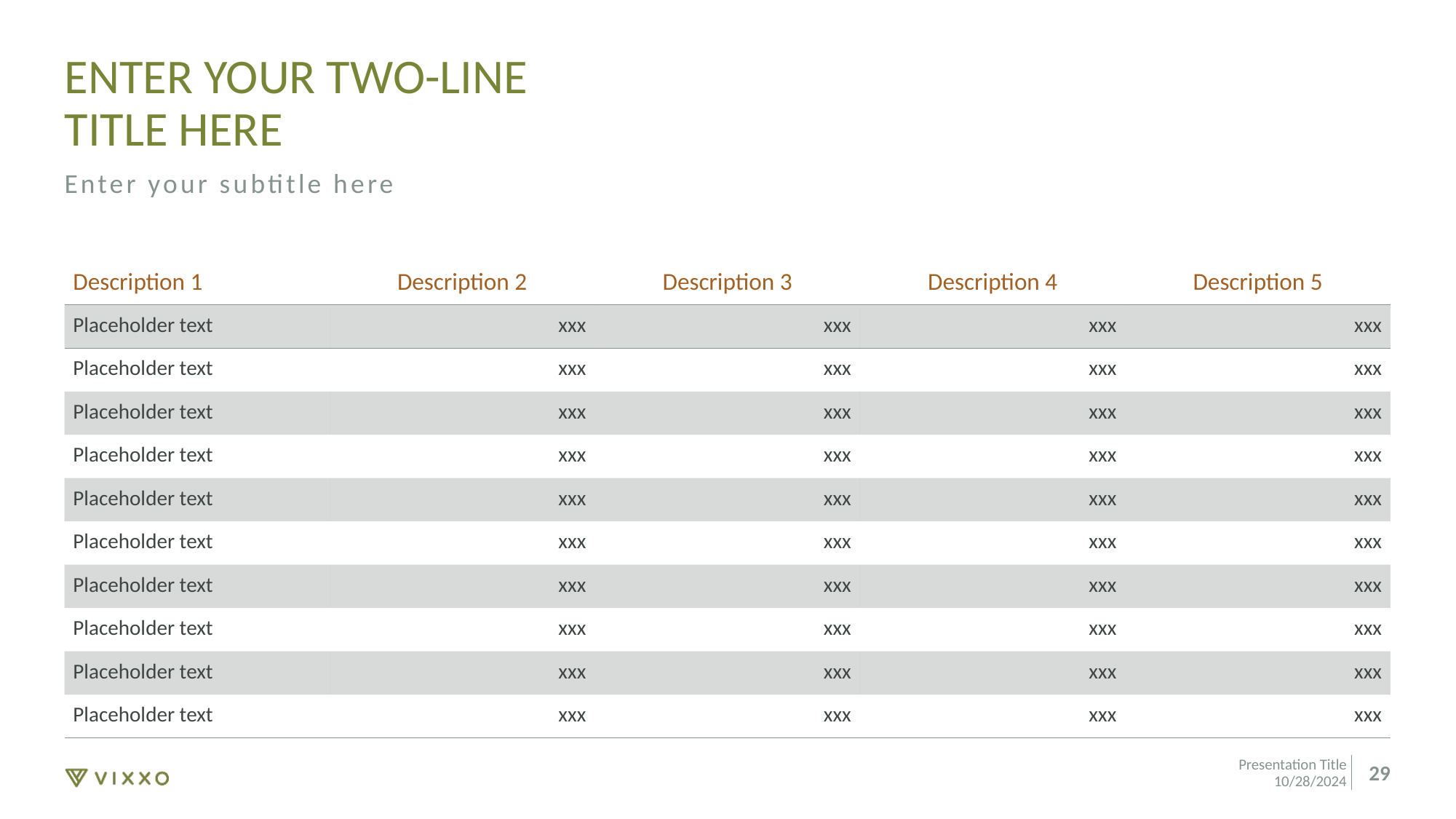

# enter Your two-line title here
Enter your subtitle here
| Description 1 | Description 2 | Description 3 | Description 4 | Description 5 |
| --- | --- | --- | --- | --- |
| Placeholder text | xxx | xxx | xxx | xxx |
| Placeholder text | xxx | xxx | xxx | xxx |
| Placeholder text | xxx | xxx | xxx | xxx |
| Placeholder text | xxx | xxx | xxx | xxx |
| Placeholder text | xxx | xxx | xxx | xxx |
| Placeholder text | xxx | xxx | xxx | xxx |
| Placeholder text | xxx | xxx | xxx | xxx |
| Placeholder text | xxx | xxx | xxx | xxx |
| Placeholder text | xxx | xxx | xxx | xxx |
| Placeholder text | xxx | xxx | xxx | xxx |
10/28/2024
Presentation Title
29